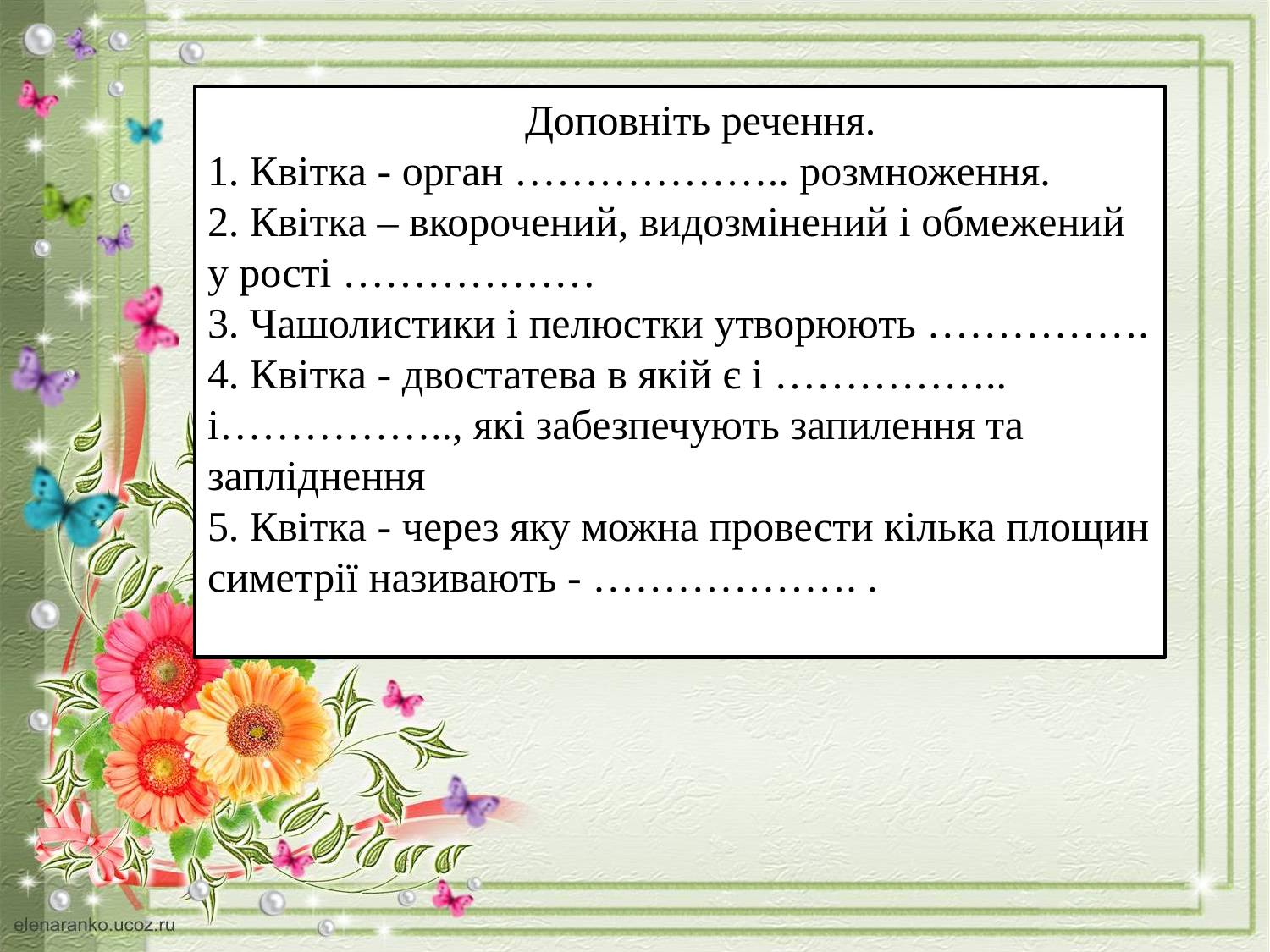

Доповніть речення.
1. Квітка - орган ……………….. розмноження.
2. Квітка – вкорочений, видозмінений і обмежений у рості ………………
3. Чашолистики і пелюстки утворюють …………….
4. Квітка - двостатева в якій є і …………….. і…………….., які забезпечують запилення та запліднення
5. Квітка - через яку можна провести кілька площин симетрії називають - ………………. .